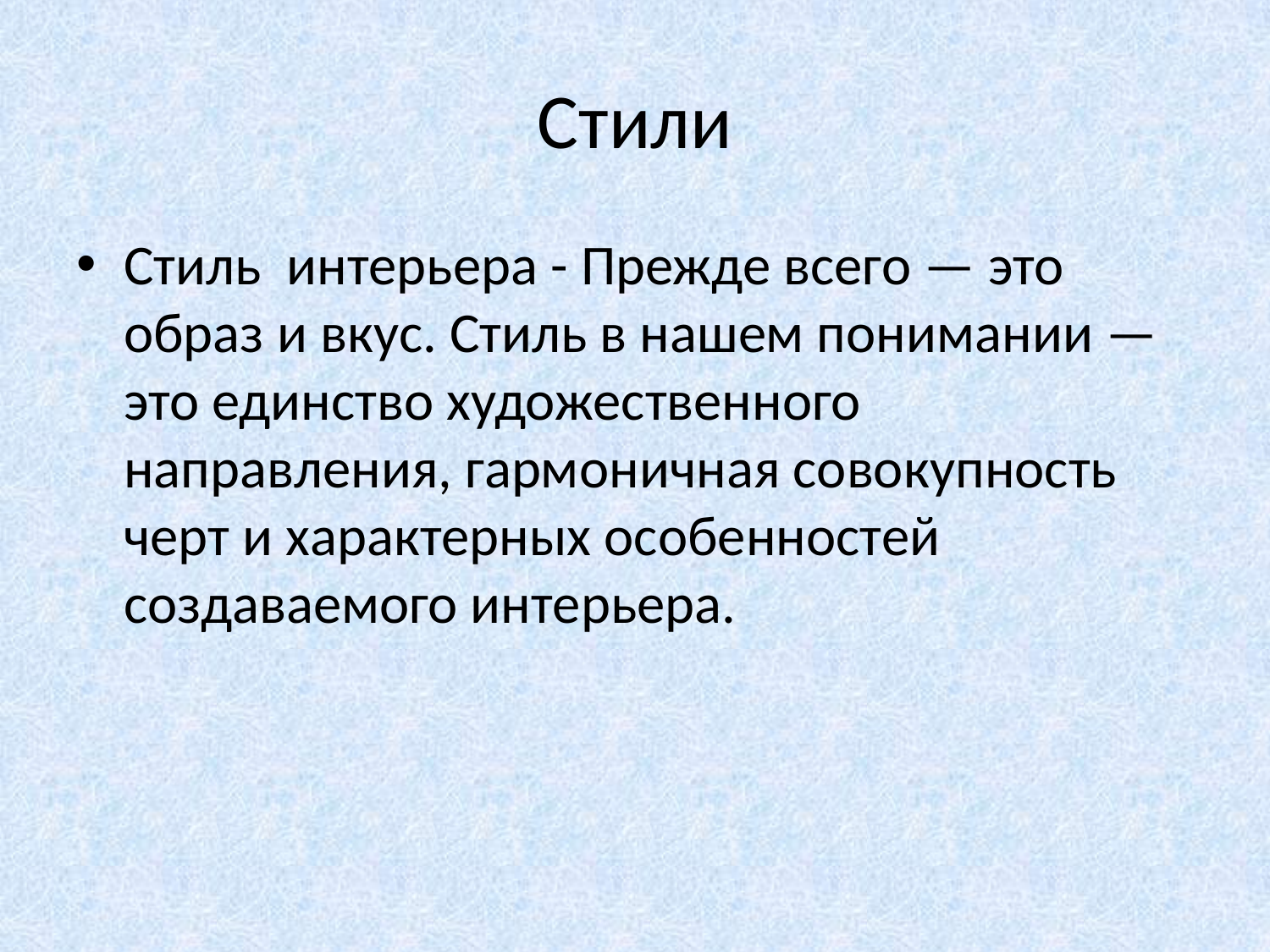

# Стили
Стиль  интерьера - Прежде всего — это образ и вкус. Стиль в нашем понимании — это единство художественного направления, гармоничная совокупность черт и характерных особенностей создаваемого интерьера.